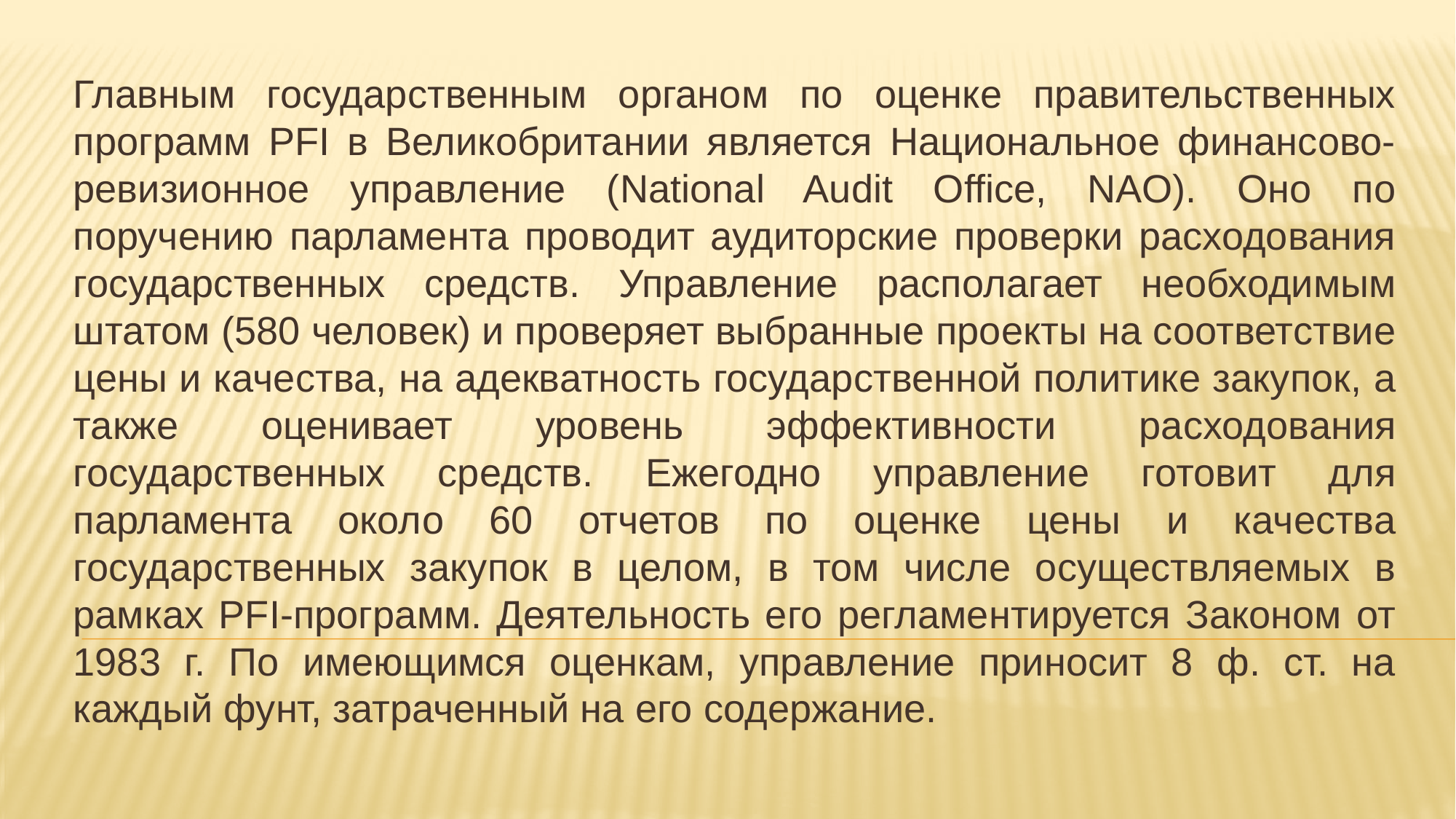

Главным государственным органом по оценке правительственных программ PFI в Великобритании является Национальное финансово-ревизионное управление (National Audit Office, NAO). Оно по поручению парламента проводит аудиторские проверки расходования государственных средств. Управление располагает необходимым штатом (580 человек) и проверяет выбранные проекты на соответствие цены и качества, на адекватность государственной политике закупок, а также оценивает уровень эффективности расходования государственных средств. Ежегодно управление готовит для парламента около 60 отчетов по оценке цены и качества государственных закупок в целом, в том числе осуществляемых в рамках PFI-программ. Деятельность его регламентируется Законом от 1983 г. По имеющимся оценкам, управление приносит 8 ф. ст. на каждый фунт, затраченный на его содержание.